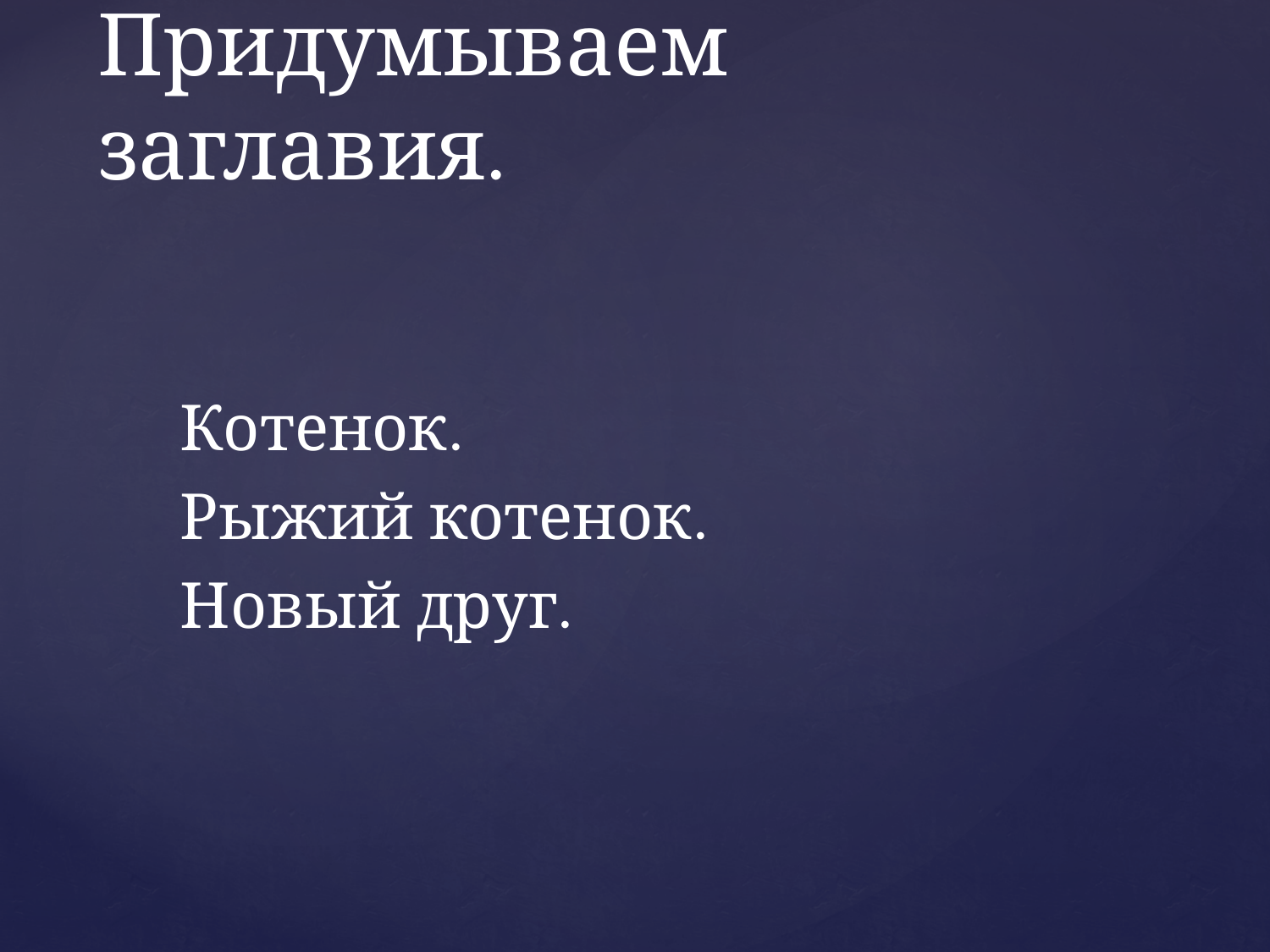

# Придумываем заглавия.
Котенок.
Рыжий котенок.
Новый друг.